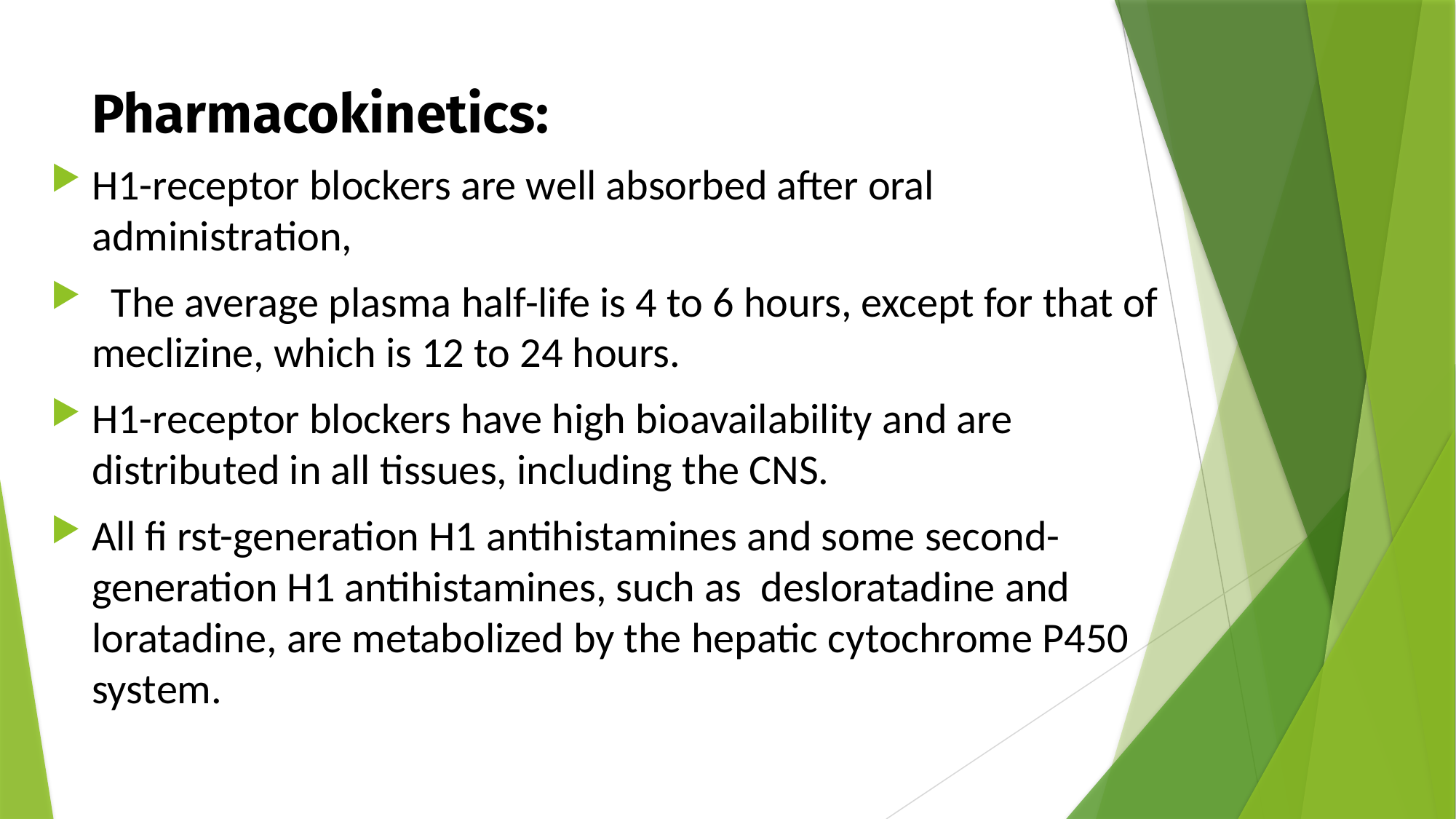

# Pharmacokinetics:
H1-receptor blockers are well absorbed after oral administration,
  The average plasma half-life is 4 to 6 hours, except for that of meclizine, which is 12 to 24 hours.
H1-receptor blockers have high bioavailability and are  distributed in all tissues, including the CNS.
All fi rst-generation H1 antihistamines and some second-generation H1 antihistamines, such as  desloratadine and loratadine, are metabolized by the hepatic cytochrome P450 system.